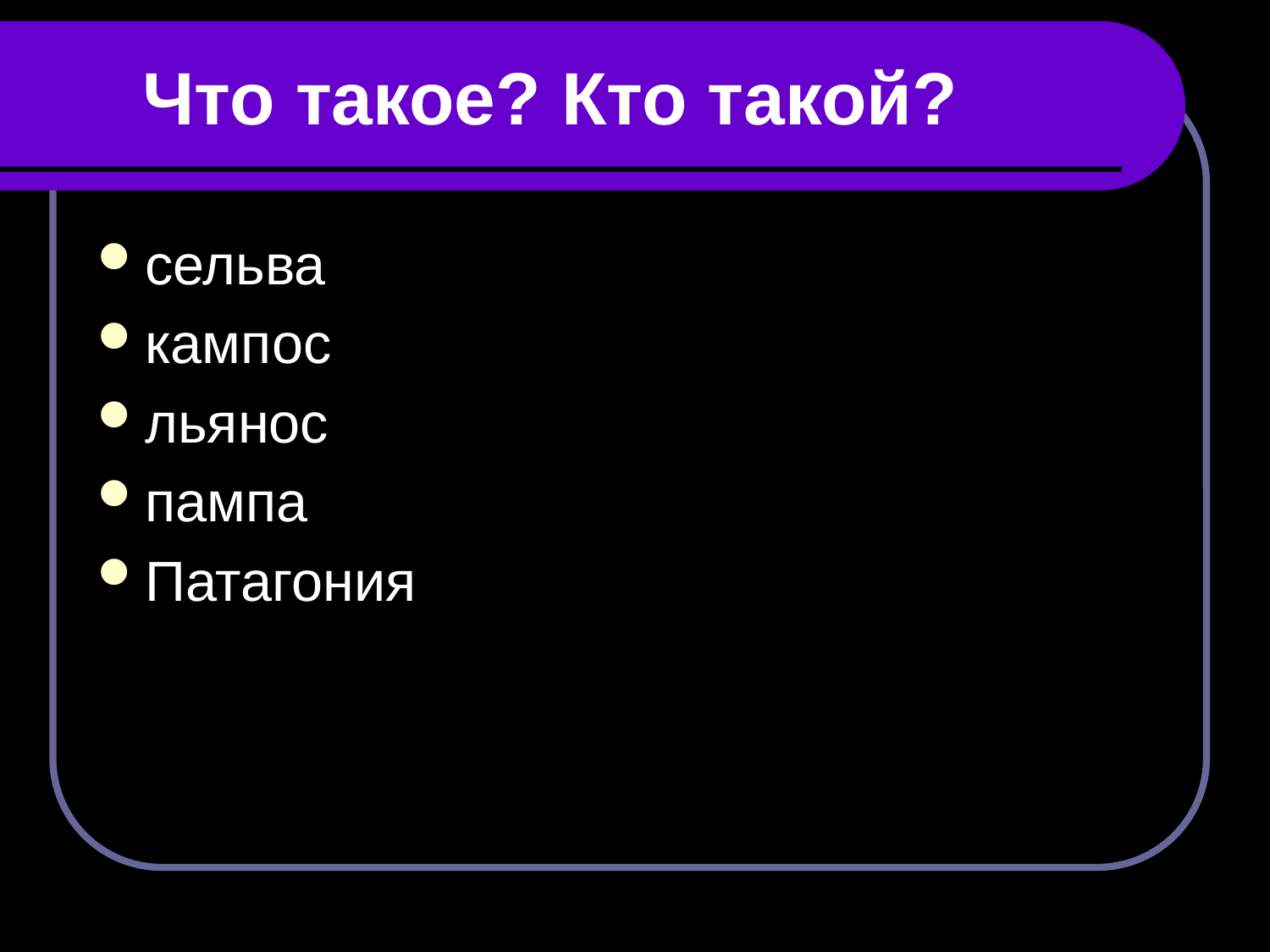

# Что такое? Кто такой?
сельва
кампос
льянос
пампа
Патагония